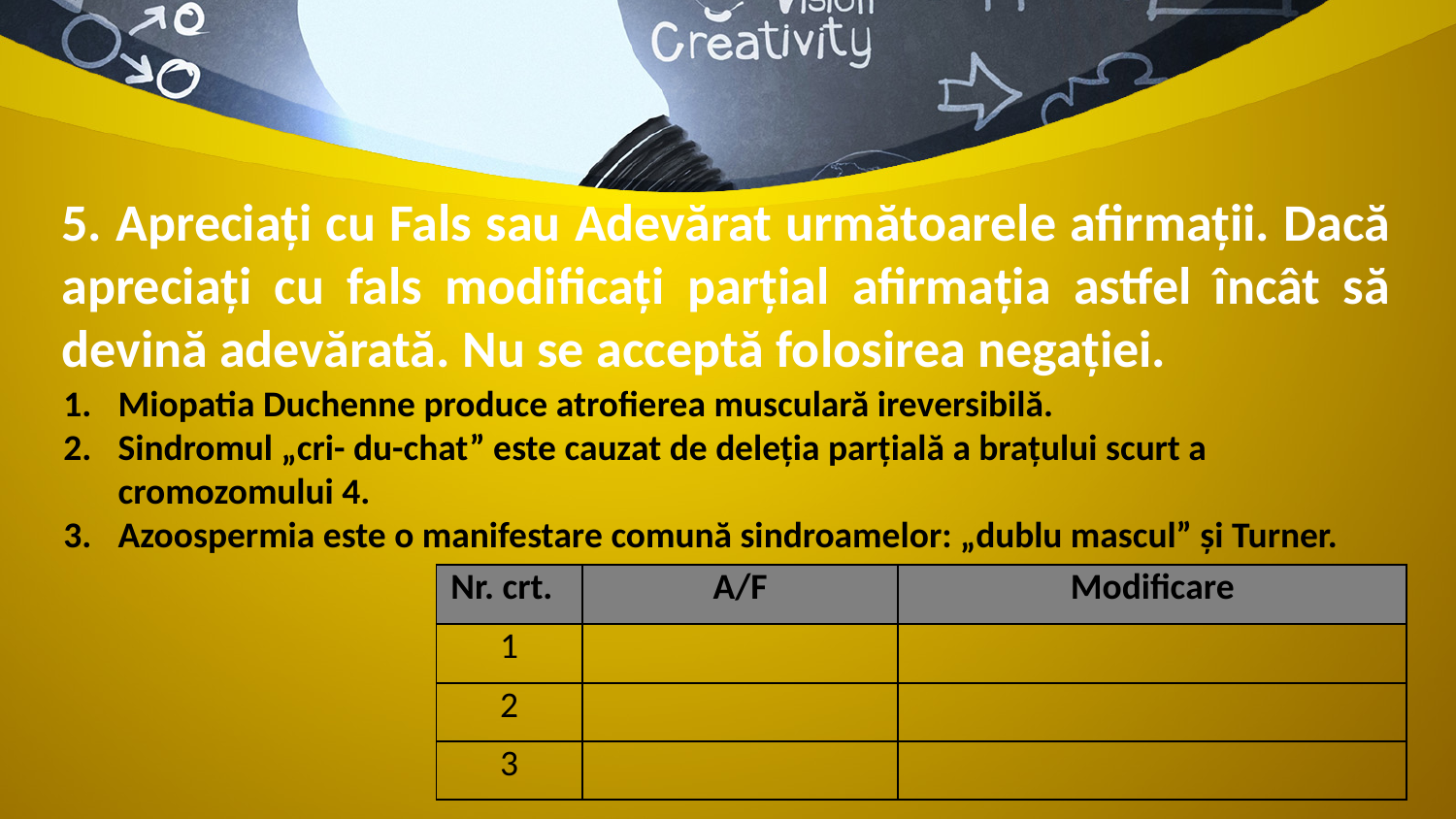

# 5. Apreciați cu Fals sau Adevărat următoarele afirmații. Dacă apreciați cu fals modificați parțial afirmația astfel încât să devină adevărată. Nu se acceptă folosirea negației.
Miopatia Duchenne produce atrofierea musculară ireversibilă.
Sindromul „cri- du-chat” este cauzat de deleția parțială a brațului scurt a cromozomului 4.
Azoospermia este o manifestare comună sindroamelor: „dublu mascul” și Turner.
| Nr. crt. | A/F | Modificare |
| --- | --- | --- |
| 1 |  |  |
| 2 |  |  |
| 3 |  |  |